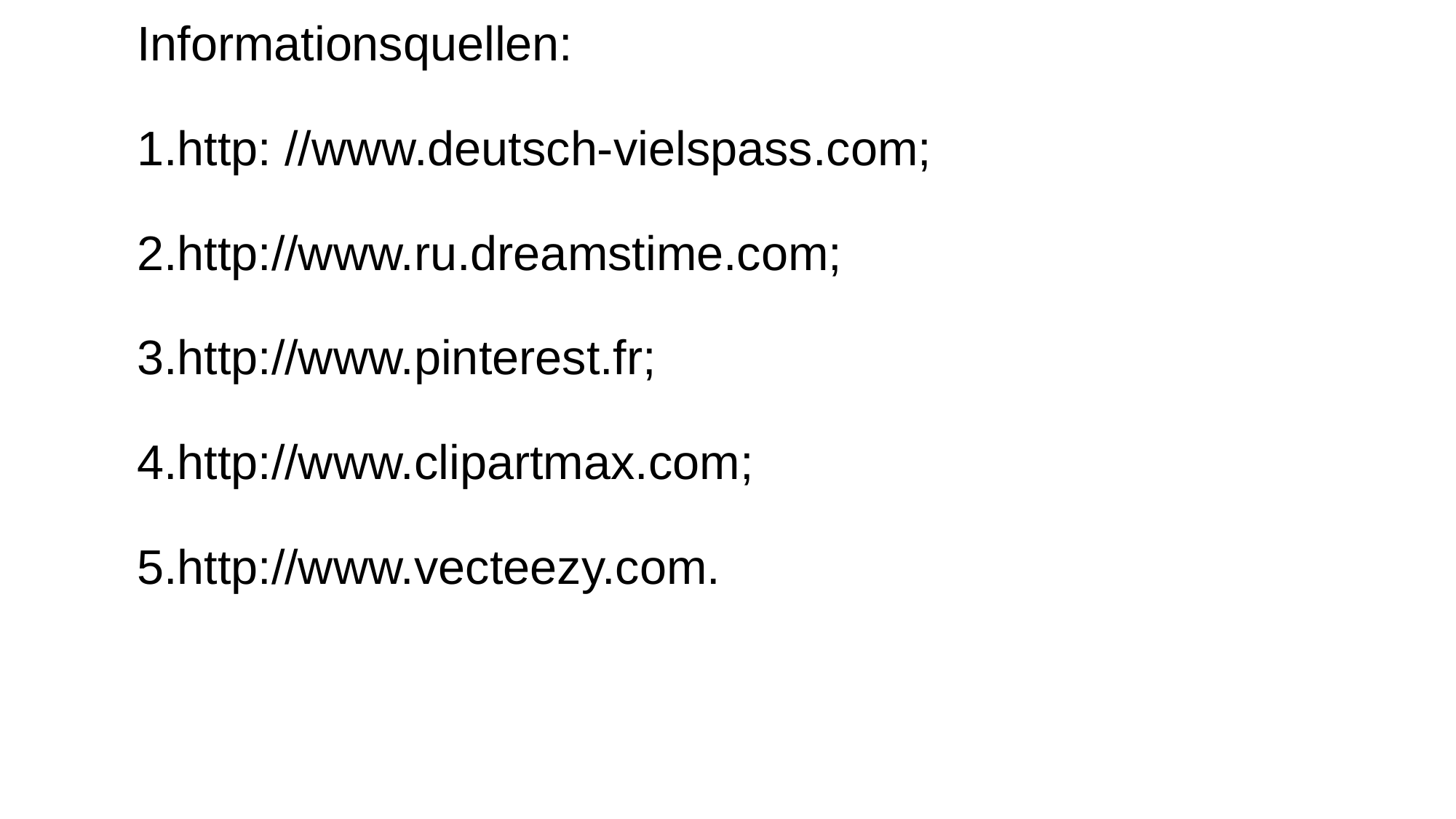

# Informationsquellen: 1.http: //www.deutsch-vielspass.com; 2.http://www.ru.dreamstime.com; 3.http://www.pinterest.fr; 4.http://www.clipartmax.com; 5.http://www.vecteezy.com.